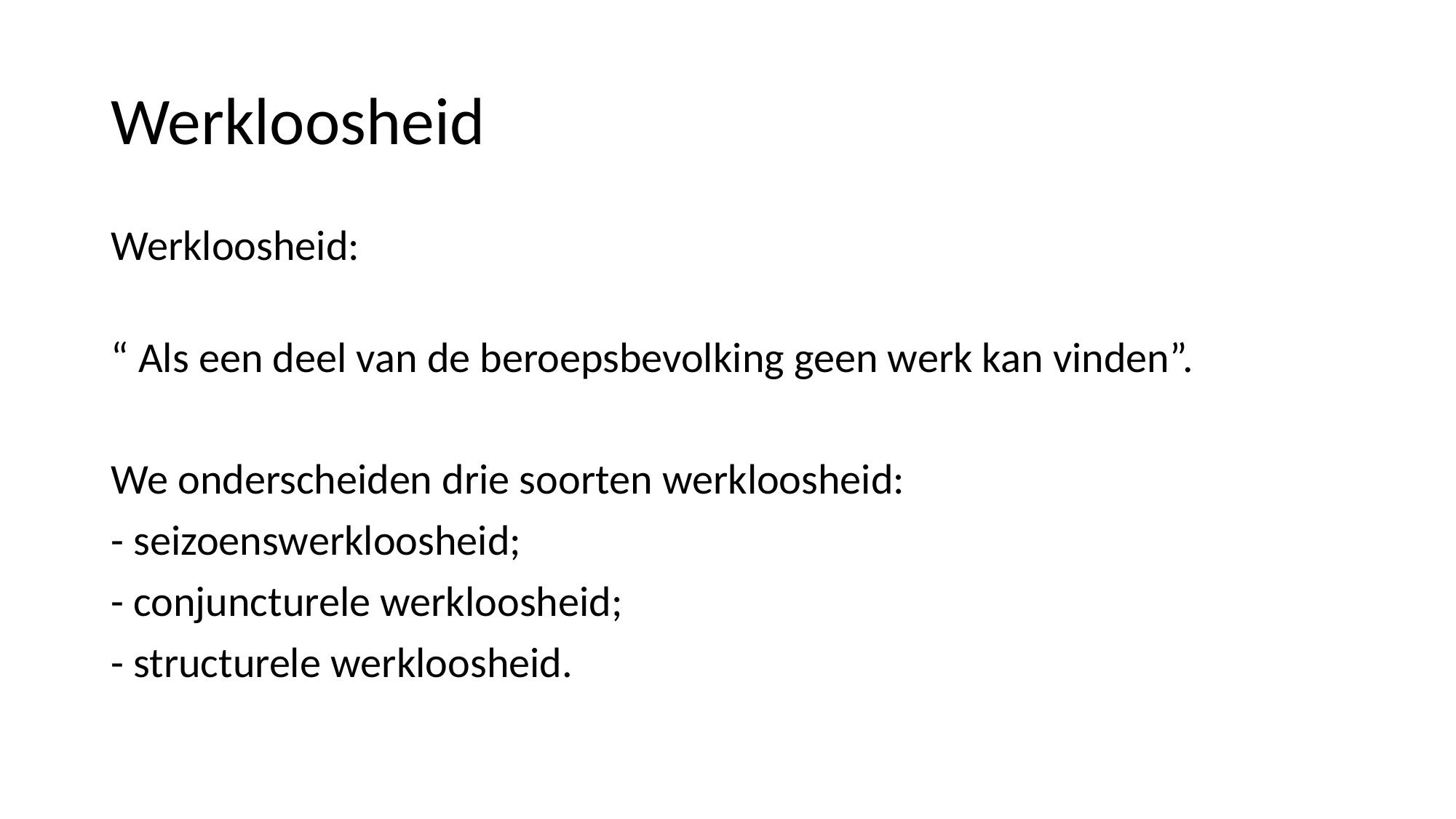

# Werkloosheid
Werkloosheid:
“ Als een deel van de beroepsbevolking geen werk kan vinden”.

We onderscheiden drie soorten werkloosheid:
- seizoenswerkloosheid;
- conjuncturele werkloosheid;
- structurele werkloosheid.